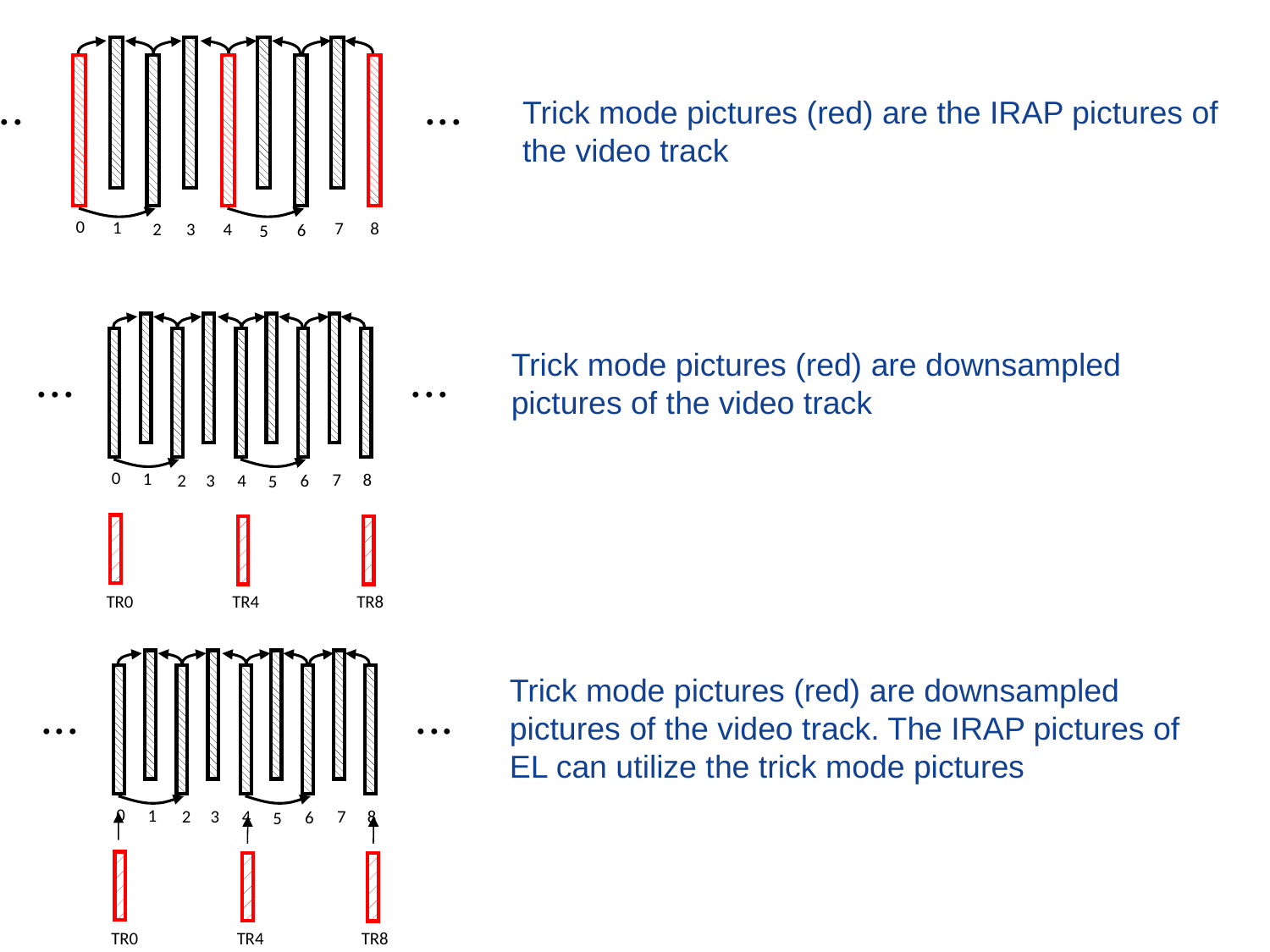

...
...

0
1
7
8
2
3
4
6
5
Trick mode pictures (red) are the IRAP pictures of the video track

...
...

0
1
7
8
2
3
4
6
5

TR0
TR4
TR8
Trick mode pictures (red) are downsampled pictures of the video track

...
...

0
1
7
8
2
3
4
6
5

TR0
TR4
TR8
Trick mode pictures (red) are downsampled pictures of the video track. The IRAP pictures of EL can utilize the trick mode pictures